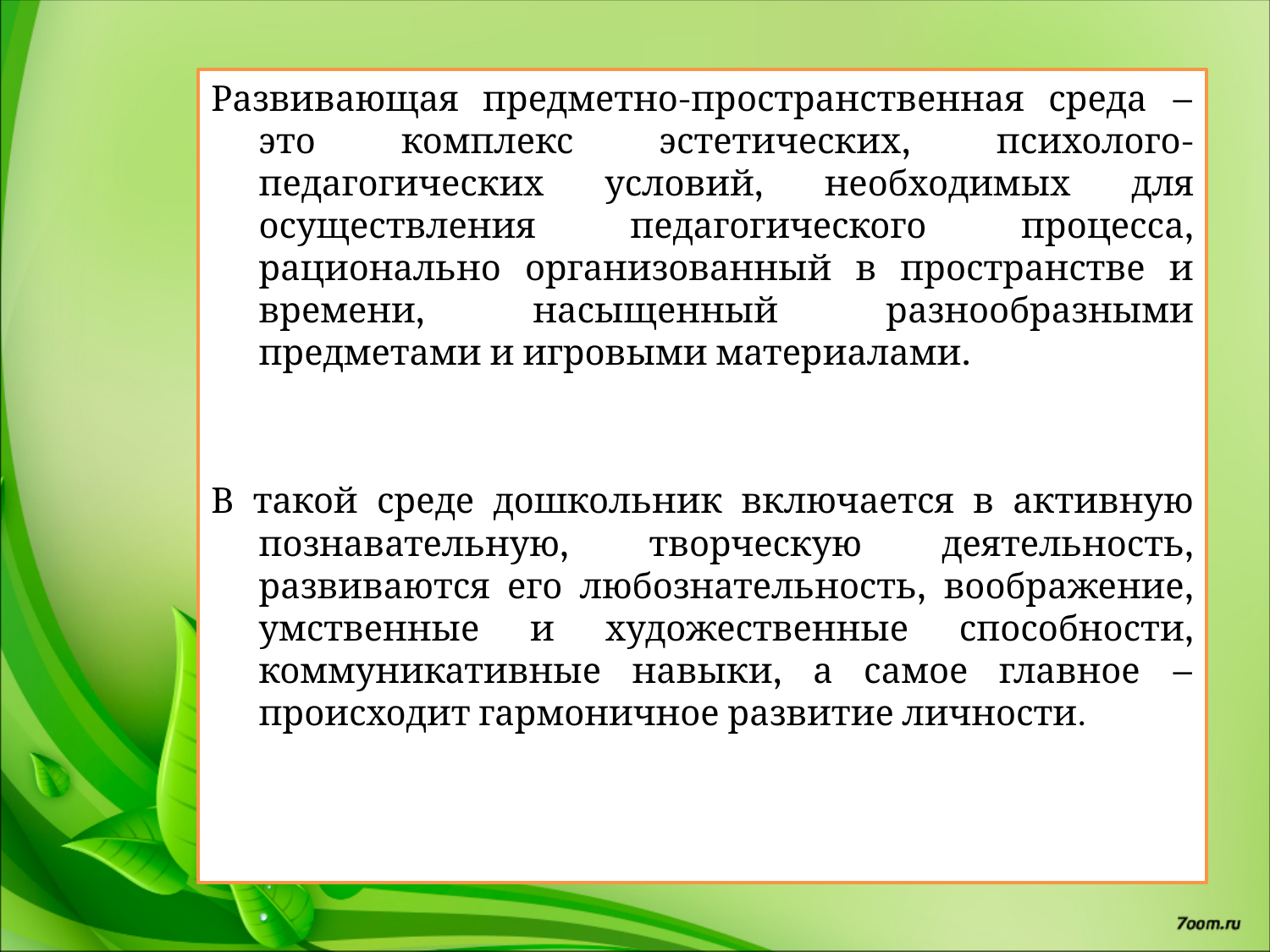

Развивающая предметно-пространственная среда – это комплекс эстетических, психолого-педагогических условий, необходимых для осуществления педагогического процесса, рационально организованный в пространстве и времени, насыщенный разнообразными предметами и игровыми материалами.

В такой среде дошкольник включается в активную познавательную, творческую деятельность, развиваются его любознательность, воображение, умственные и художественные способности, коммуникативные навыки, а самое главное – происходит гармоничное развитие личности.